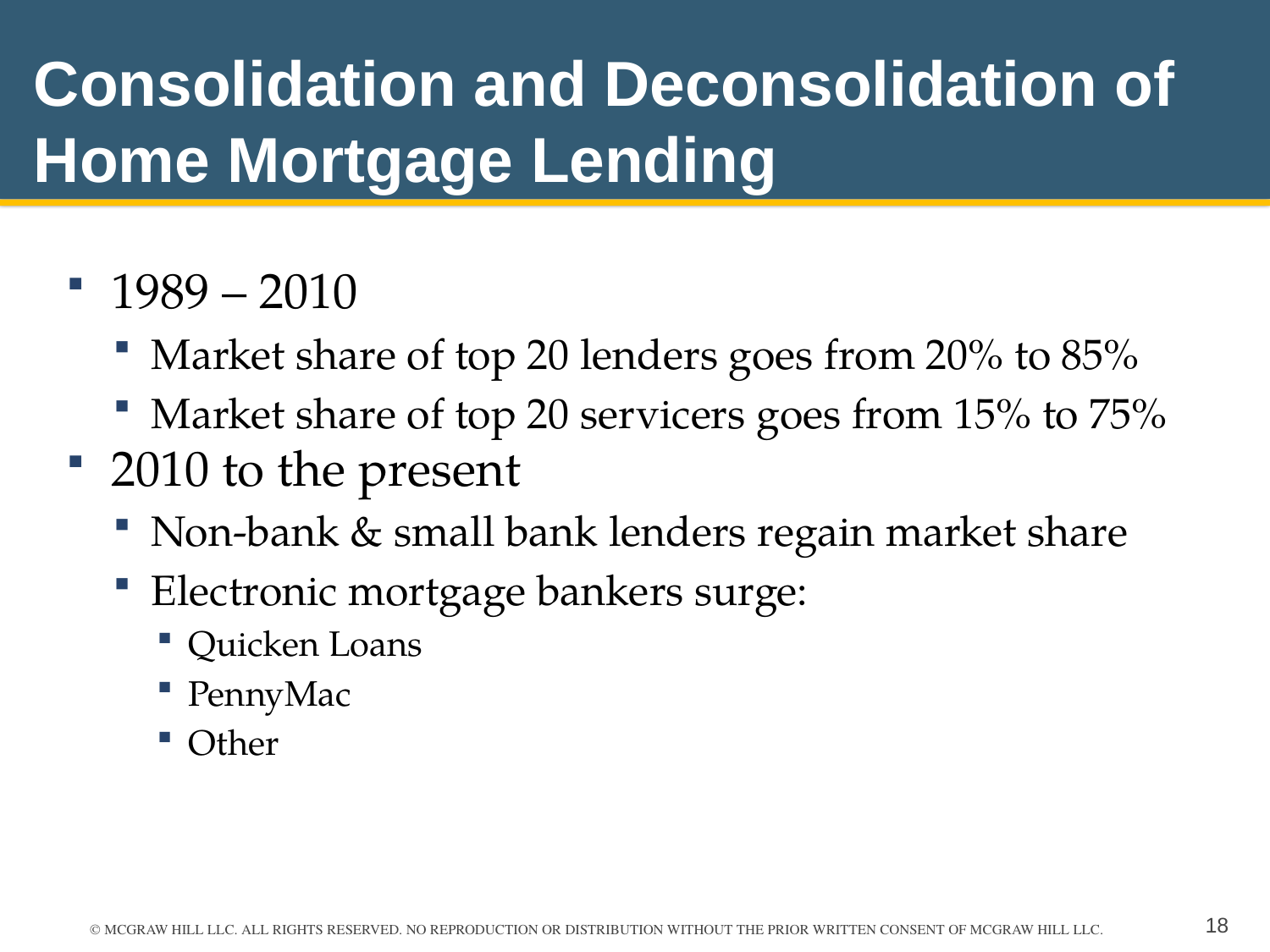

# Consolidation and Deconsolidation of Home Mortgage Lending
1989 – 2010
Market share of top 20 lenders goes from 20% to 85%
Market share of top 20 servicers goes from 15% to 75%
2010 to the present
Non-bank & small bank lenders regain market share
Electronic mortgage bankers surge:
Quicken Loans
PennyMac
Other
© MCGRAW HILL LLC. ALL RIGHTS RESERVED. NO REPRODUCTION OR DISTRIBUTION WITHOUT THE PRIOR WRITTEN CONSENT OF MCGRAW HILL LLC.
18